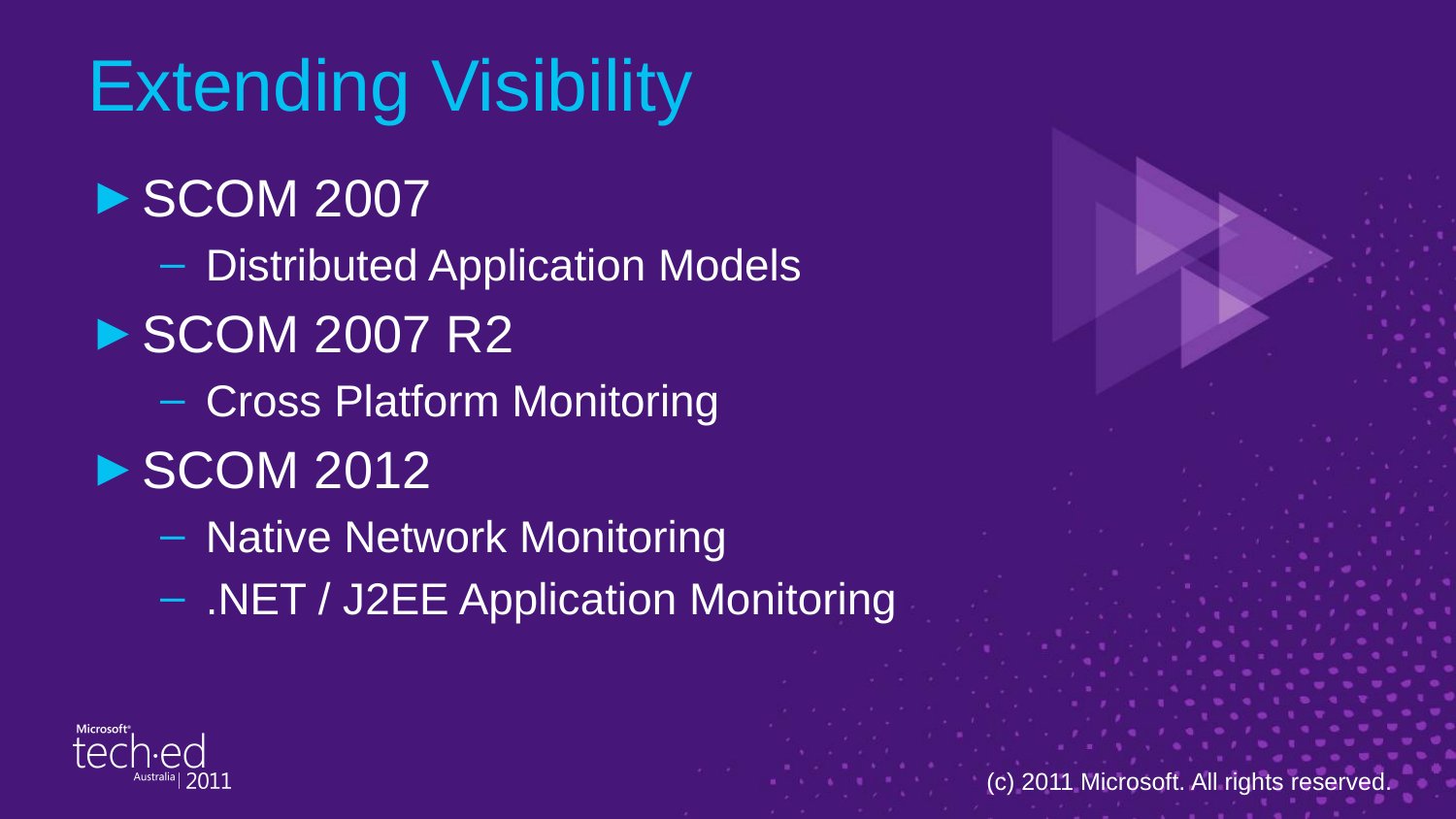

# Extending Visibility
SCOM 2007
Distributed Application Models
SCOM 2007 R2
Cross Platform Monitoring
SCOM 2012
Native Network Monitoring
.NET / J2EE Application Monitoring
(c) 2011 Microsoft. All rights reserved.